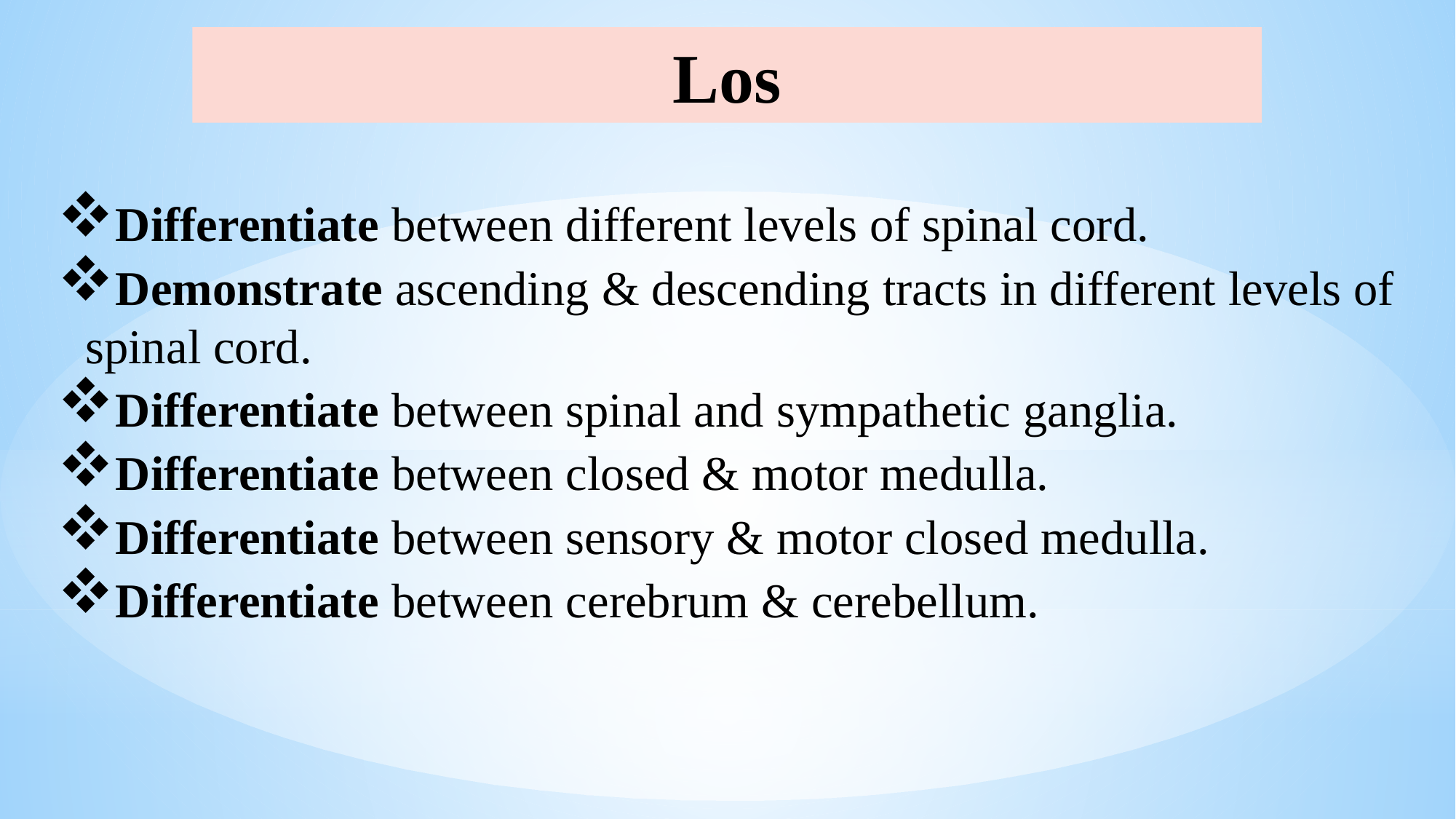

# Los
Differentiate between different levels of spinal cord.
Demonstrate ascending & descending tracts in different levels of spinal cord.
Differentiate between spinal and sympathetic ganglia.
Differentiate between closed & motor medulla.
Differentiate between sensory & motor closed medulla.
Differentiate between cerebrum & cerebellum.